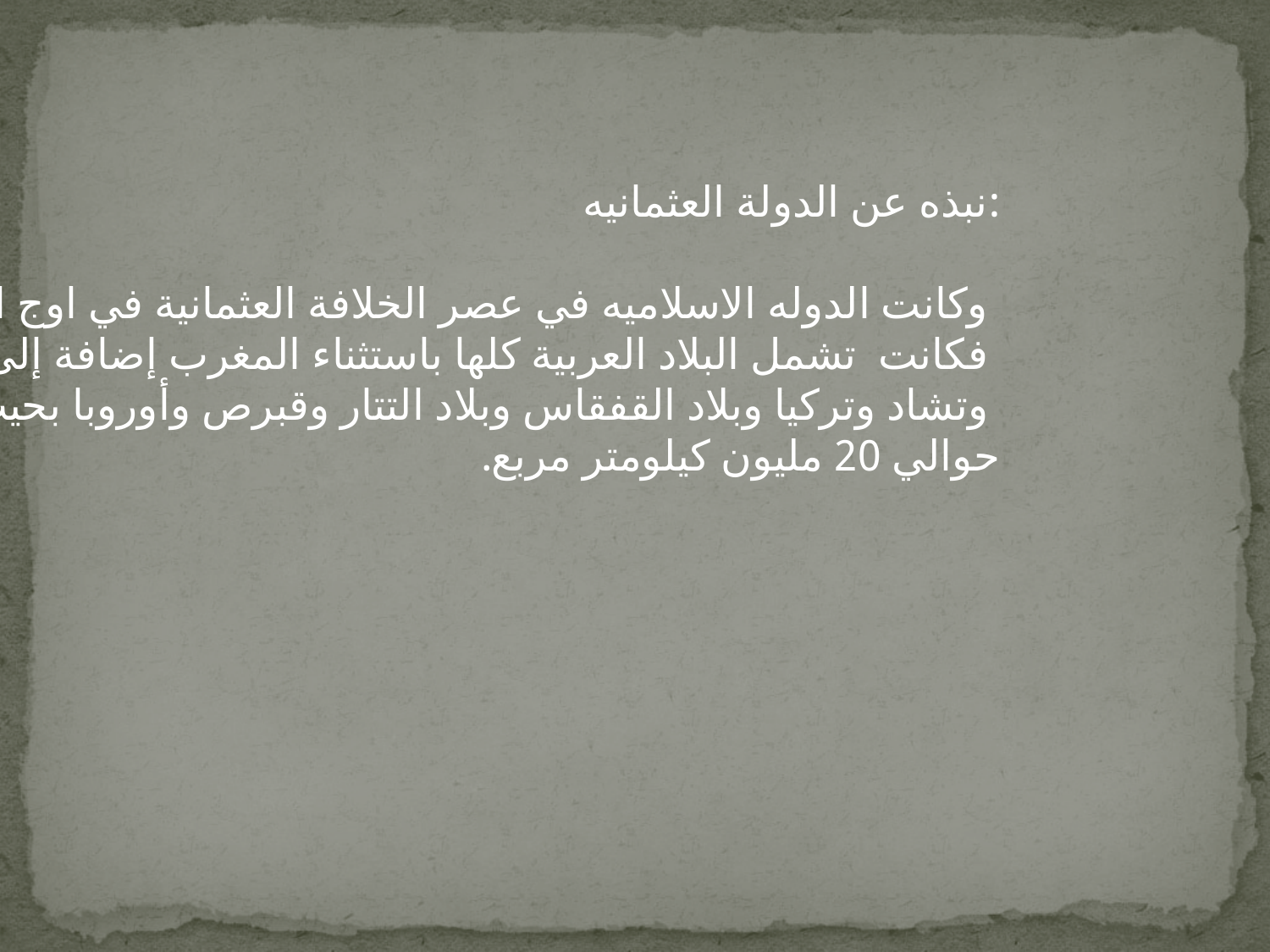

نبذه عن الدولة العثمانيه:

وكانت الدوله الاسلاميه في عصر الخلافة العثمانية في اوج اشراقها
فكانت  تشمل البلاد العربية كلها باستثناء المغرب إضافة إلى شرقي إفريقيا
وتشاد وتركيا وبلاد القفقاس وبلاد التتار وقبرص وأوروبا بحيث وصلت مساحتها
.حوالي 20 مليون كيلومتر مربع
-